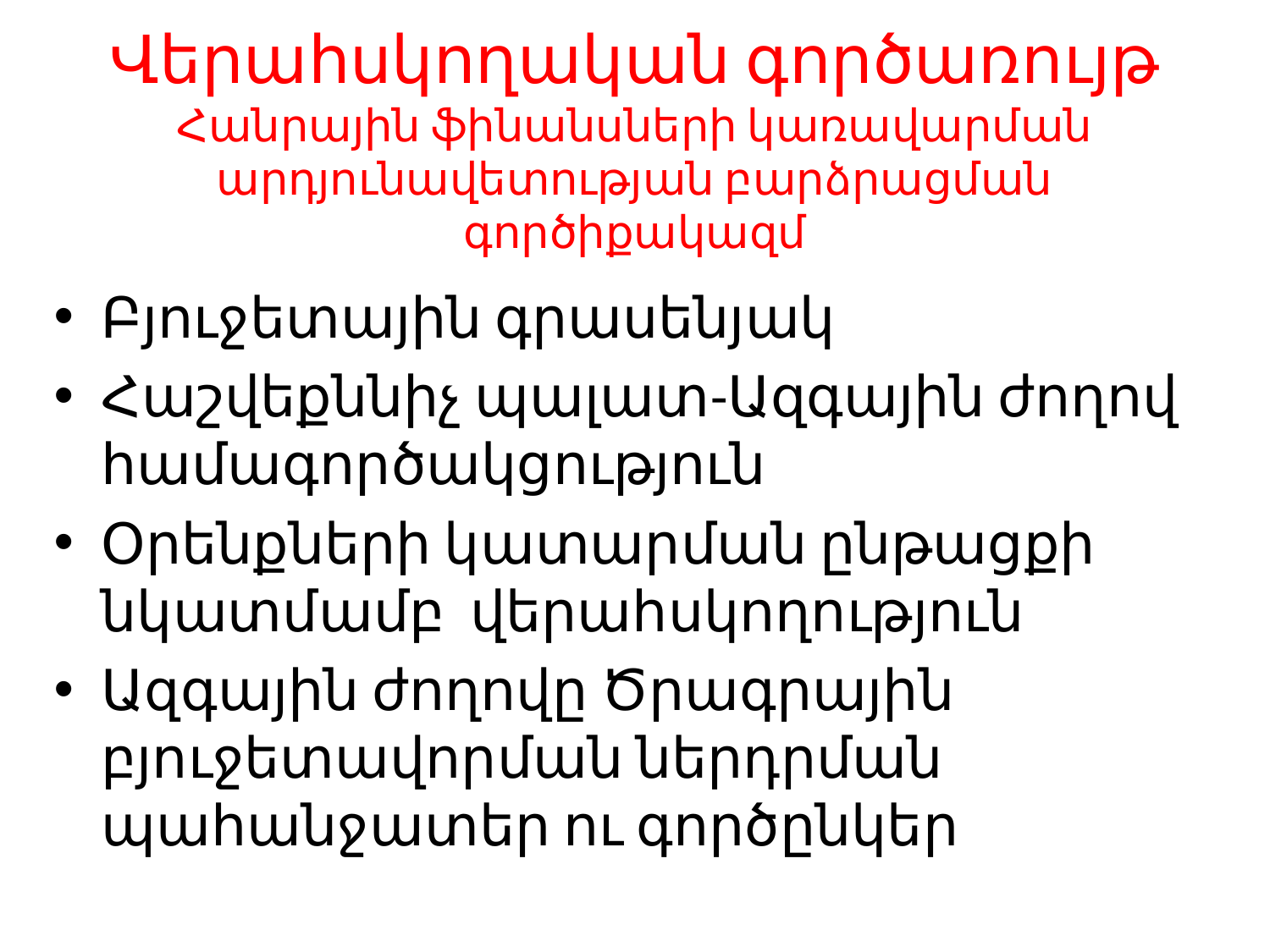

# Վերահսկողական գործառույթ Հանրային ֆինանսների կառավարման արդյունավետության բարձրացման գործիքակազմ
Բյուջետային գրասենյակ
Հաշվեքննիչ պալատ-Ազգային ժողով համագործակցություն
Օրենքների կատարման ընթացքի նկատմամբ  վերահսկողություն
Ազգային ժողովը Ծրագրային բյուջետավորման ներդրման պահանջատեր ու գործընկեր